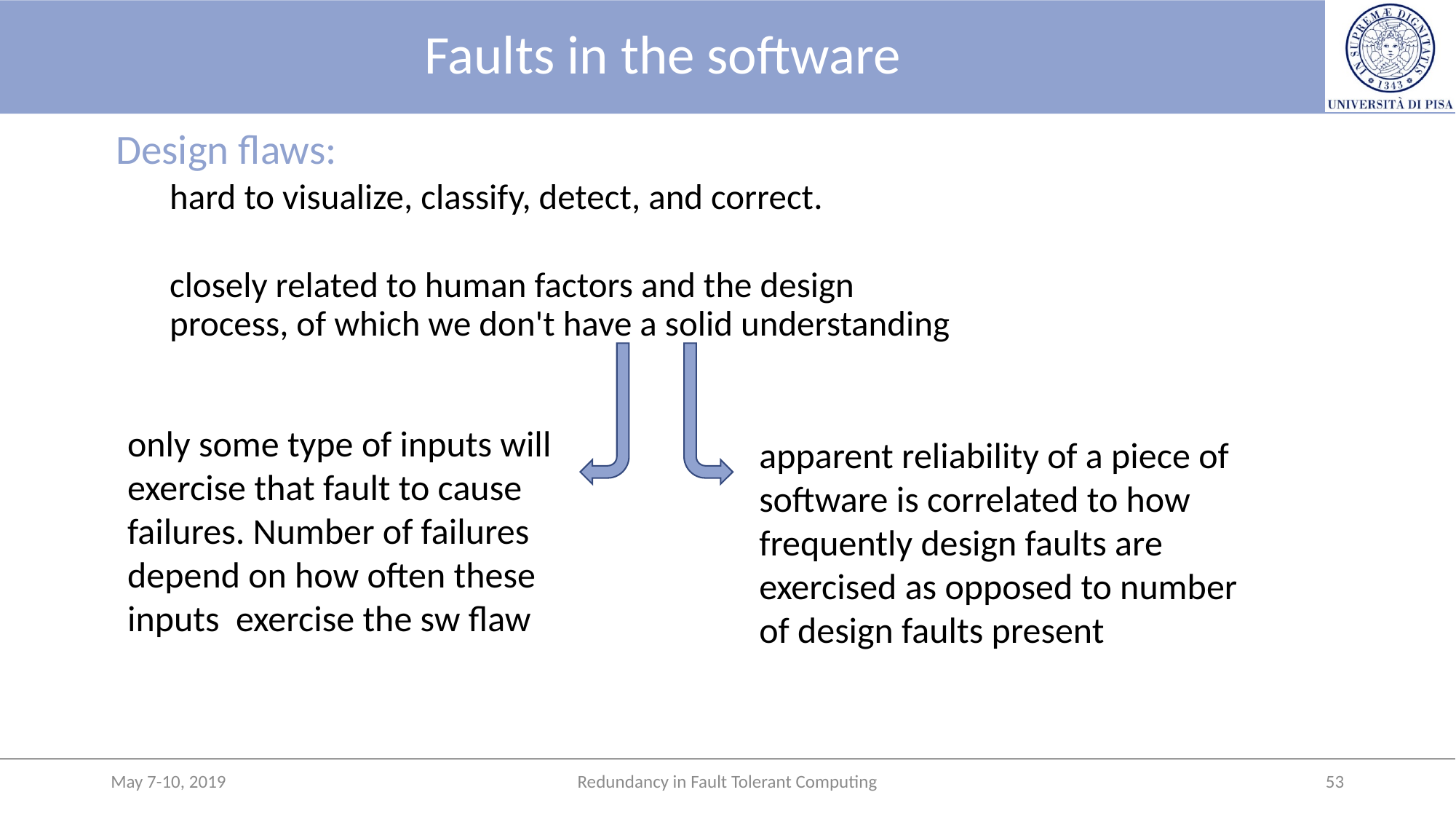

# Faults in the software
Design flaws:
hard to visualize, classify, detect, and correct.

closely related to human factors and the design
process, of which we don't have a solid understanding

	only some type of inputs will exercise that fault to cause failures. Number of failures depend on how often these inputs  exercise the sw flaw

apparent reliability of a piece of software is correlated to how frequently design faults are exercised as opposed to number  of design faults present
May 7-10, 2019
Redundancy in Fault Tolerant Computing
53